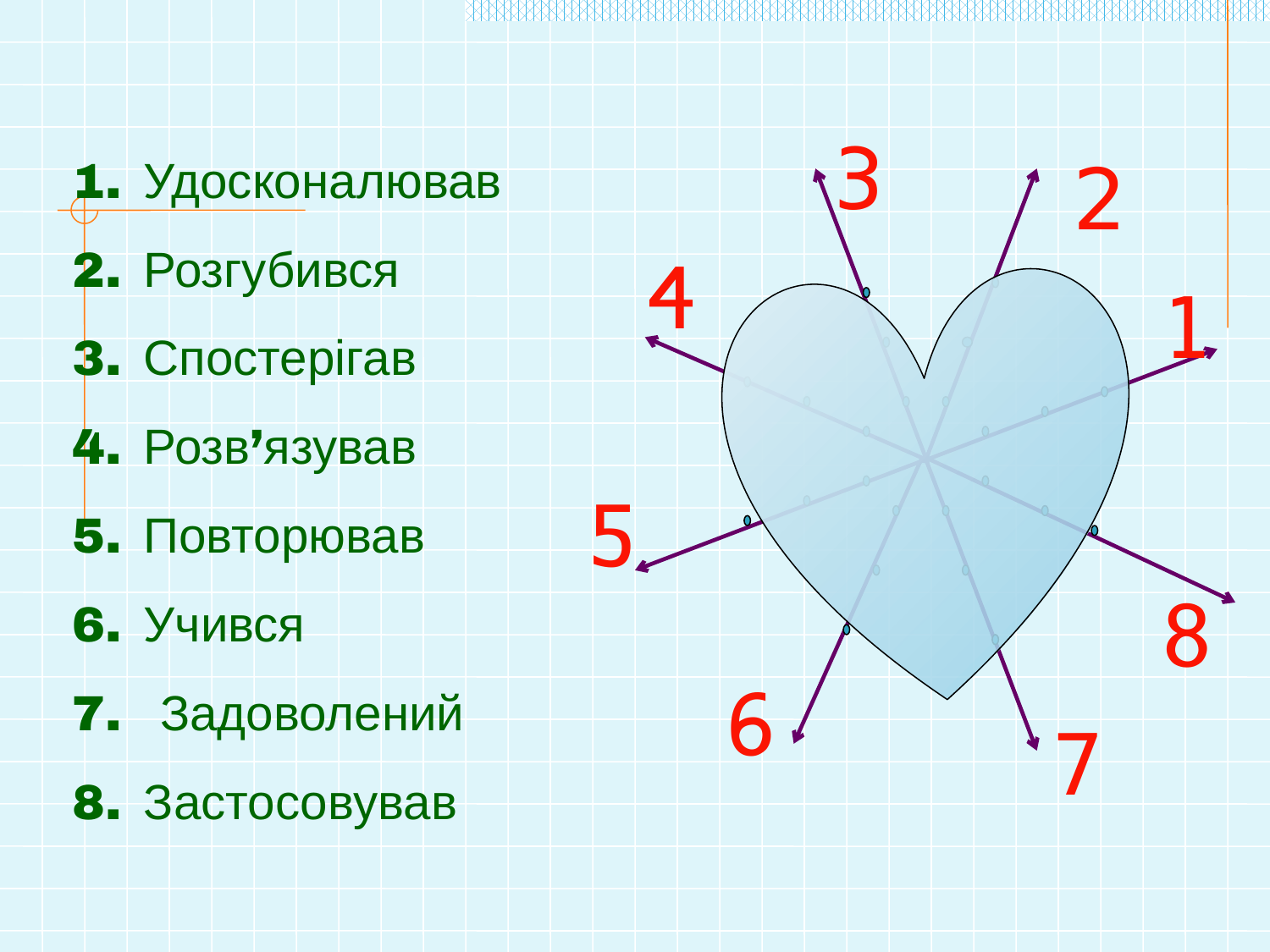

Удосконалював
Розгубився
Спостерігав
Розв’язував
Повторював
Учився
 Задоволений
Застосовував
3
2
4
1

5

8

6
7